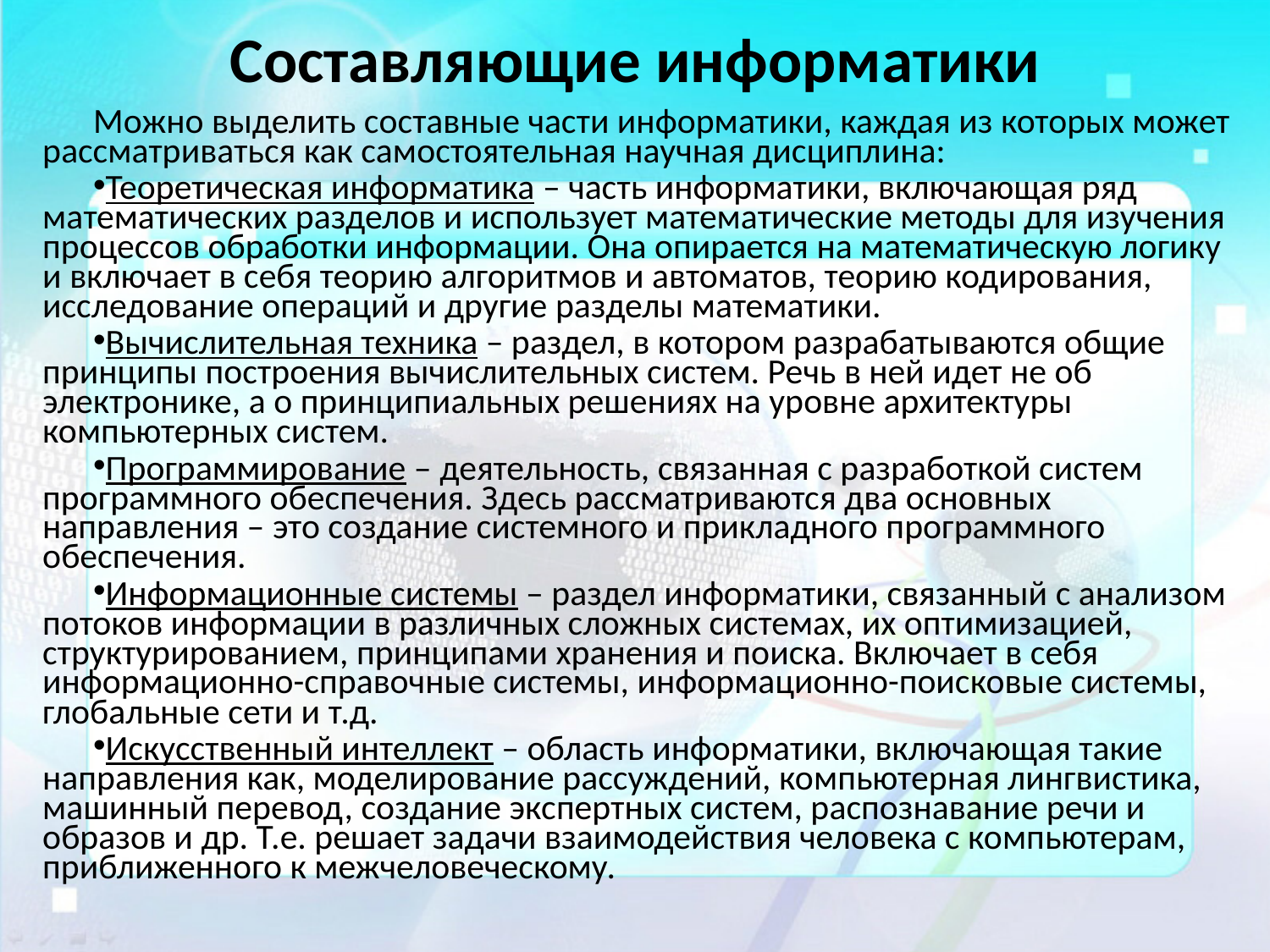

# Составляющие информатики
Можно выделить составные части информатики, каждая из которых может рассматриваться как самостоятельная научная дисциплина:
Теоретическая информатика – часть информатики, включающая ряд математических разделов и использует математические методы для изучения процессов обработки информации. Она опирается на математическую логику и включает в себя теорию алгоритмов и автоматов, теорию кодирования, исследование операций и другие разделы математики.
Вычислительная техника – раздел, в котором разрабатываются общие принципы построения вычислительных систем. Речь в ней идет не об электронике, а о принципиальных решениях на уровне архитектуры компьютерных систем.
Программирование – деятельность, связанная с разработкой систем программного обеспечения. Здесь рассматриваются два основных направления – это создание системного и прикладного программного обеспечения.
Информационные системы – раздел информатики, связанный с анализом потоков информации в различных сложных системах, их оптимизацией, структурированием, принципами хранения и поиска. Включает в себя информационно-справочные системы, информационно-поисковые системы, глобальные сети и т.д.
Искусственный интеллект – область информатики, включающая такие направления как, моделирование рассуждений, компьютерная лингвистика, машинный перевод, создание экспертных систем, распознавание речи и образов и др. Т.е. решает задачи взаимодействия человека с компьютерам, приближенного к межчеловеческому.